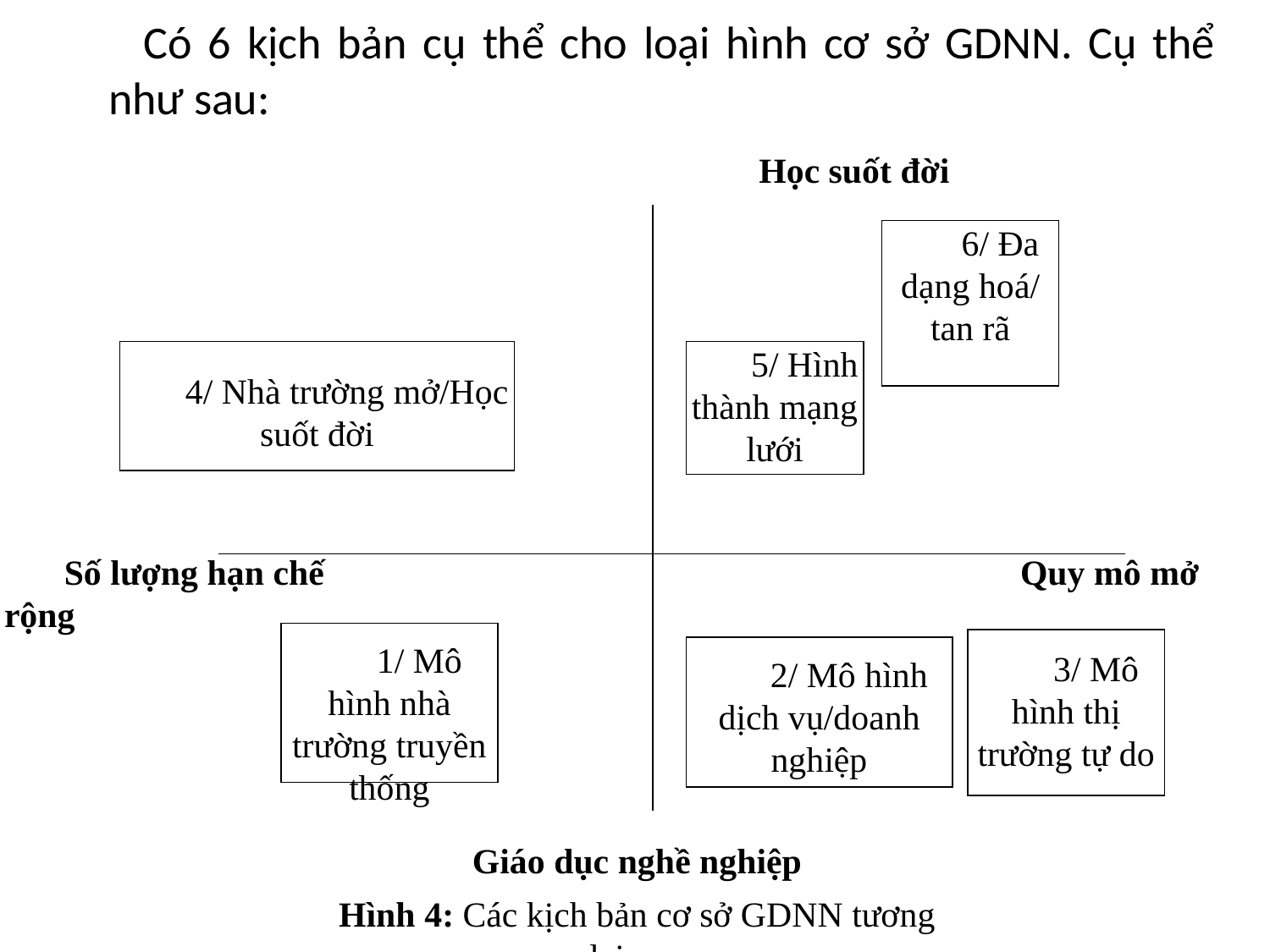

Có 6 kịch bản cụ thể cho loại hình cơ sở GDNN. Cụ thể như sau:
Học suốt đời

6/ Đa dạng hoá/ tan rã

4/ Nhà trường mở/Học suốt đời
5/ Hình thành mạng lưới

1/ Mô hình nhà trường truyền thống

3/ Mô hình thị trường tự do

2/ Mô hình dịch vụ/doanh nghiệp

Số lượng hạn chế                                				Quy mô mở rộng

Giáo dục nghề nghiệp
Hình 4: Các kịch bản cơ sở GDNN tương lai